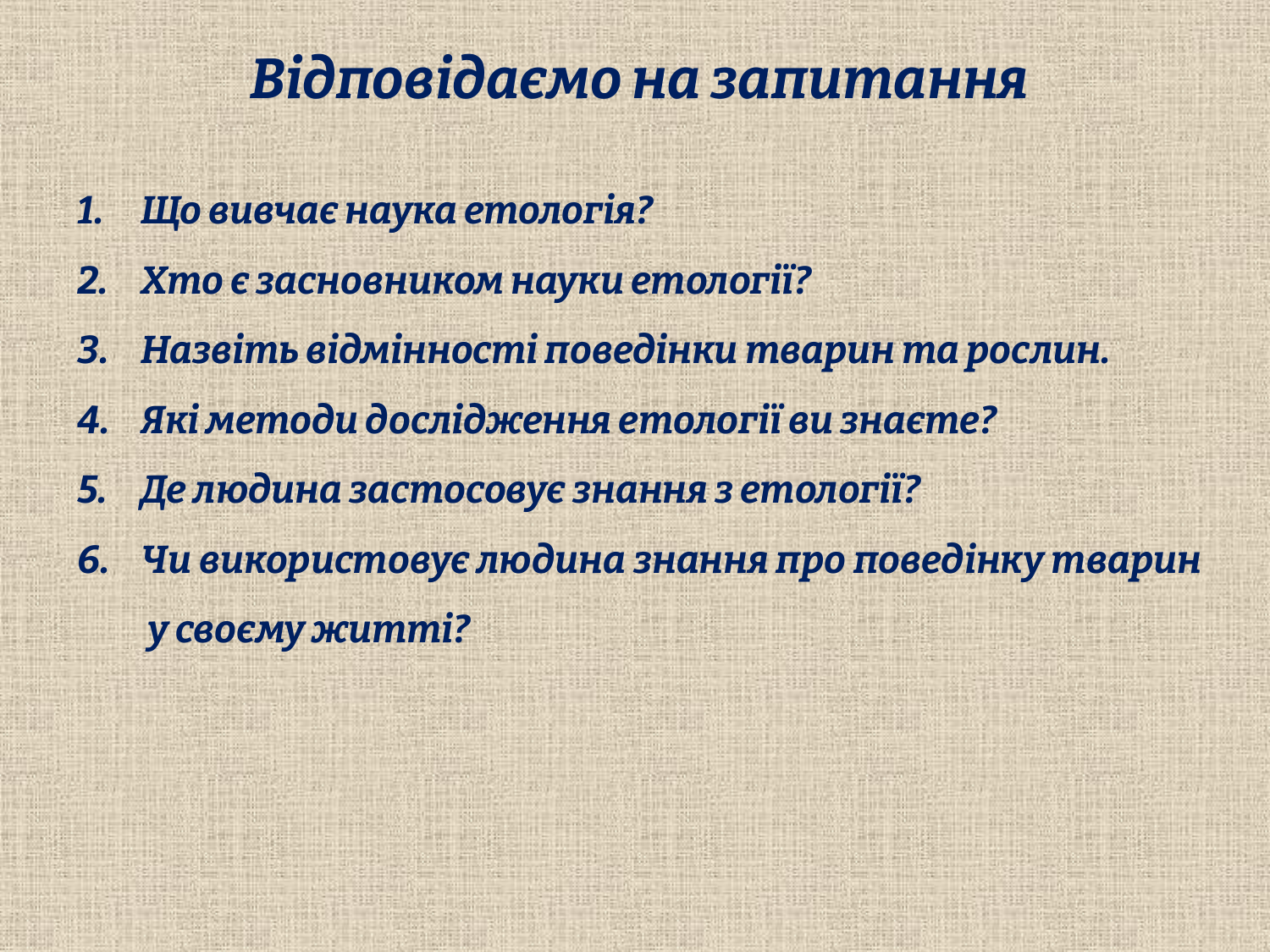

Відповідаємо на запитання
Що вивчає наука етологія?
Хто є засновником науки етології?
Назвіть відмінності поведінки тварин та рослин.
Які методи дослідження етології ви знаєте?
Де людина застосовує знання з етології?
Чи використовує людина знання про поведінку тварин  у своєму житті?